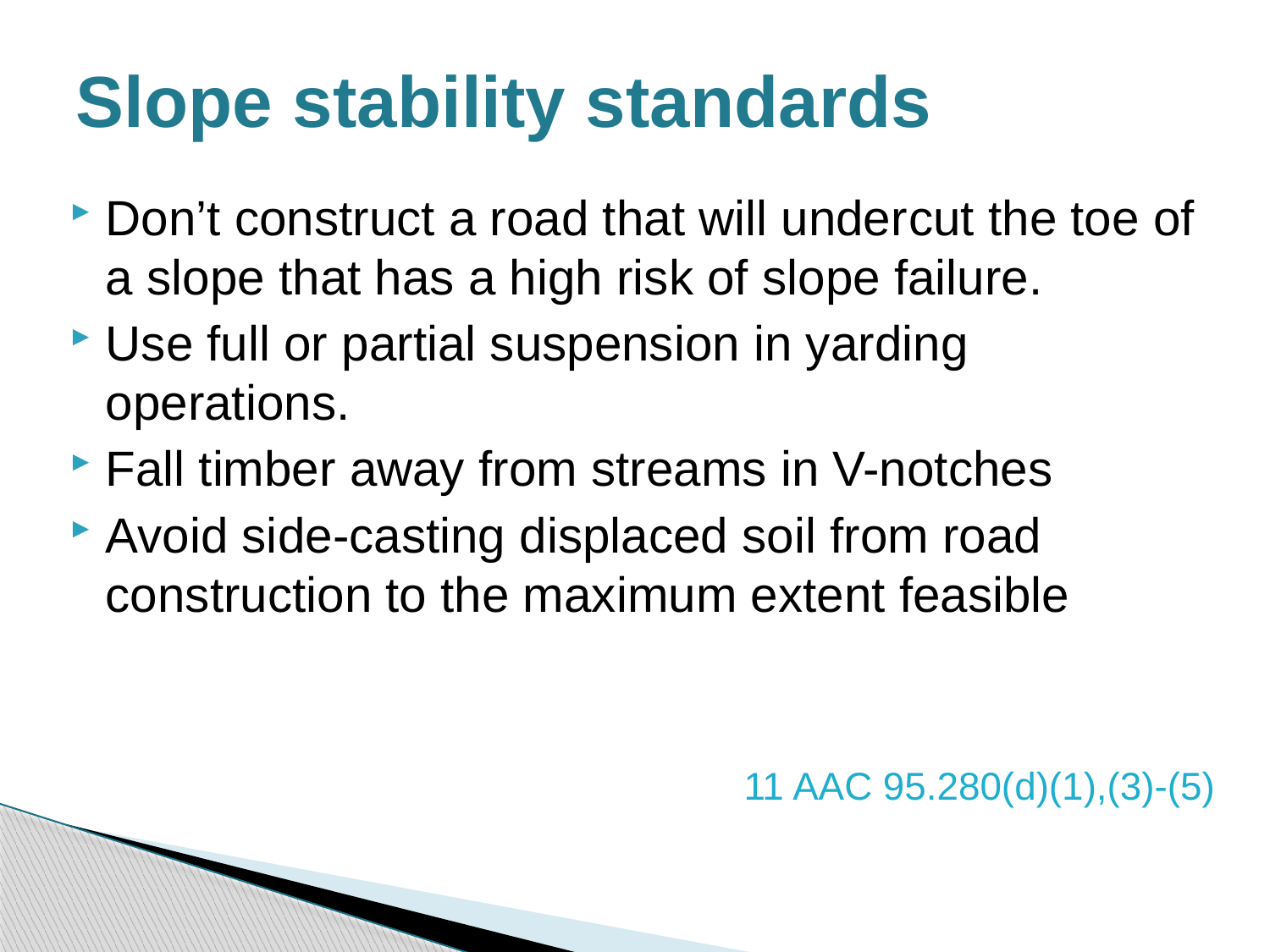

# Slope stability standards
Don’t construct a road that will under­cut the toe of a slope that has a high risk of slope failure.
Use full or partial suspension in yarding operations.
Fall timber away from streams in V-notches
Avoid side-casting displaced soil from road construction to the maximum extent feasible

11 AAC 95.280(d)(1),(3)-(5)